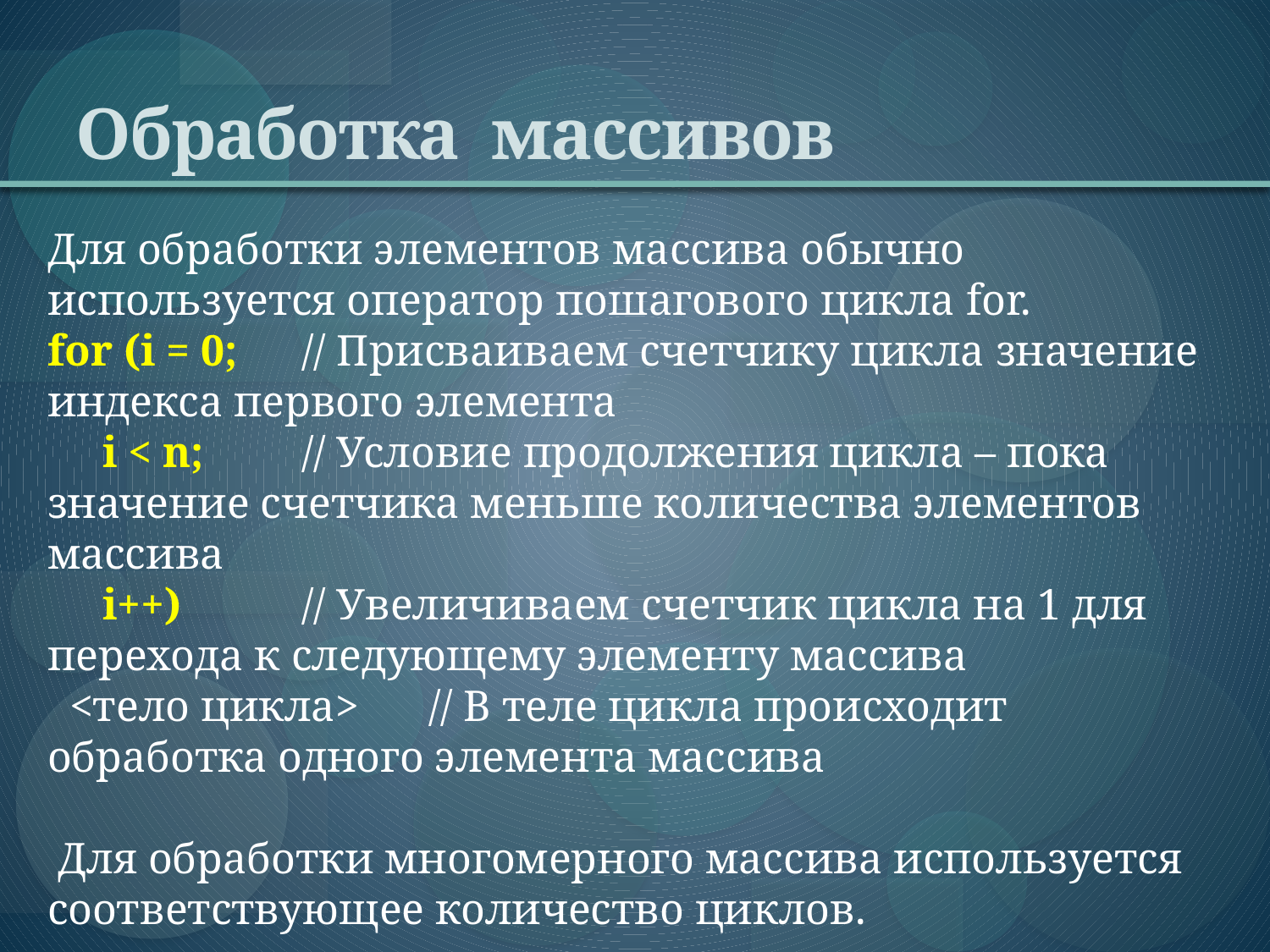

# Обработка  массивов
Для обработки элементов массива обычно используется оператор пошагового цикла for.
for (i = 0; 	// Присваиваем счетчику цикла значение индекса первого элемента
     i < n; 	// Условие продолжения цикла – пока значение счетчика меньше количества элементов массива
     i++) 	// Увеличиваем счетчик цикла на 1 для перехода к следующему элементу массива
  <тело цикла> 	// В теле цикла происходит обработка одного элемента массива

 Для обработки многомерного массива используется соответствующее количество циклов.